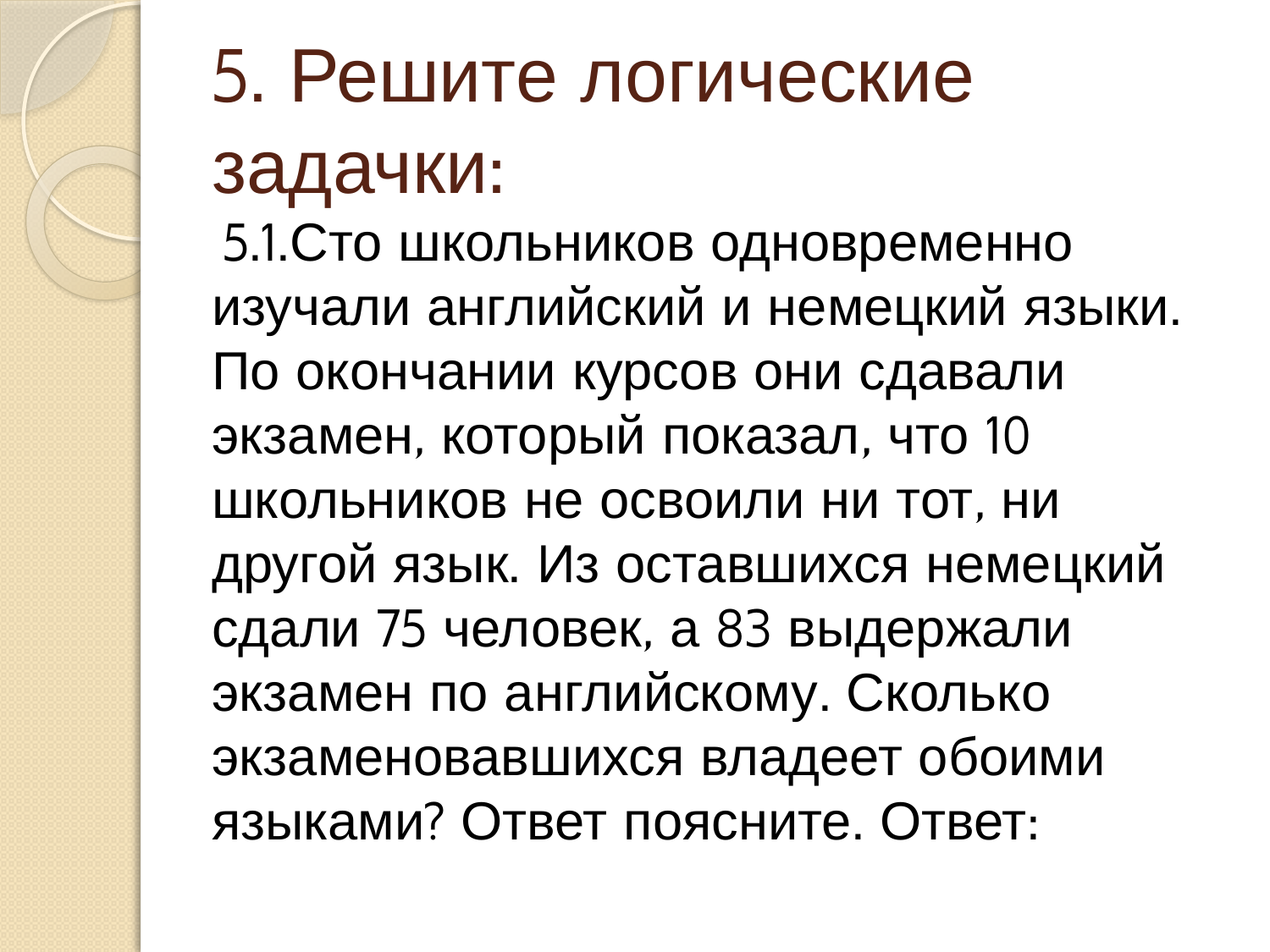

# 5. Решите логические задачки:
5.1.Сто школьников одновременно изучали английский и немецкий языки. По окончании курсов они сдавали экзамен, который показал, что 10 школьников не освоили ни тот, ни другой язык. Из оставшихся немецкий сдали 75 человек, а 83 выдержали экзамен по английскому. Сколько экзаменовавшихся владеет обоими языками? Ответ поясните. Ответ: